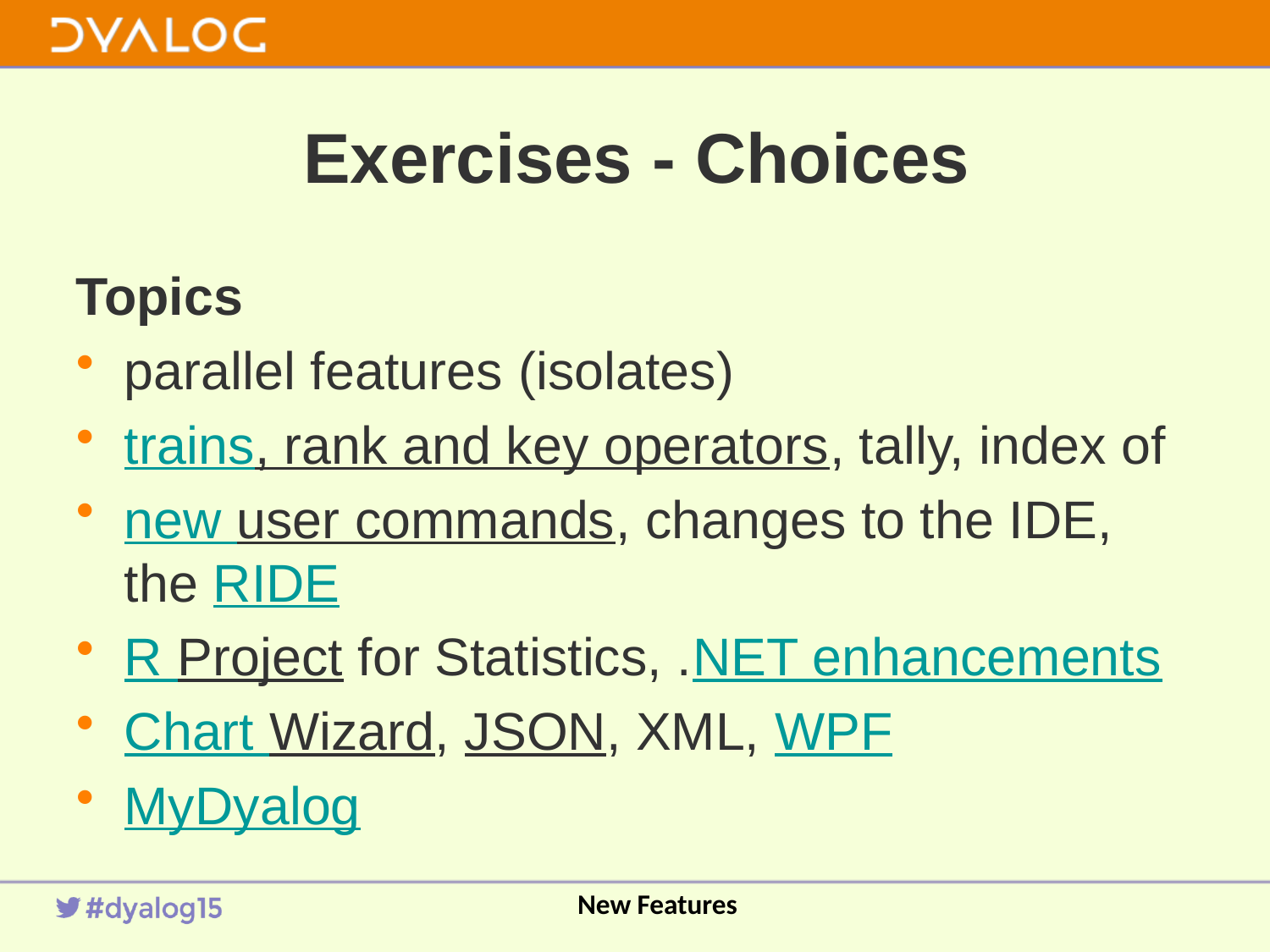

# Exercises - Choices
Topics
parallel features (isolates)
trains, rank and key operators, tally, index of
new user commands, changes to the IDE, the RIDE
R Project for Statistics, .NET enhancements
Chart Wizard, JSON, XML, WPF
MyDyalog
New Features